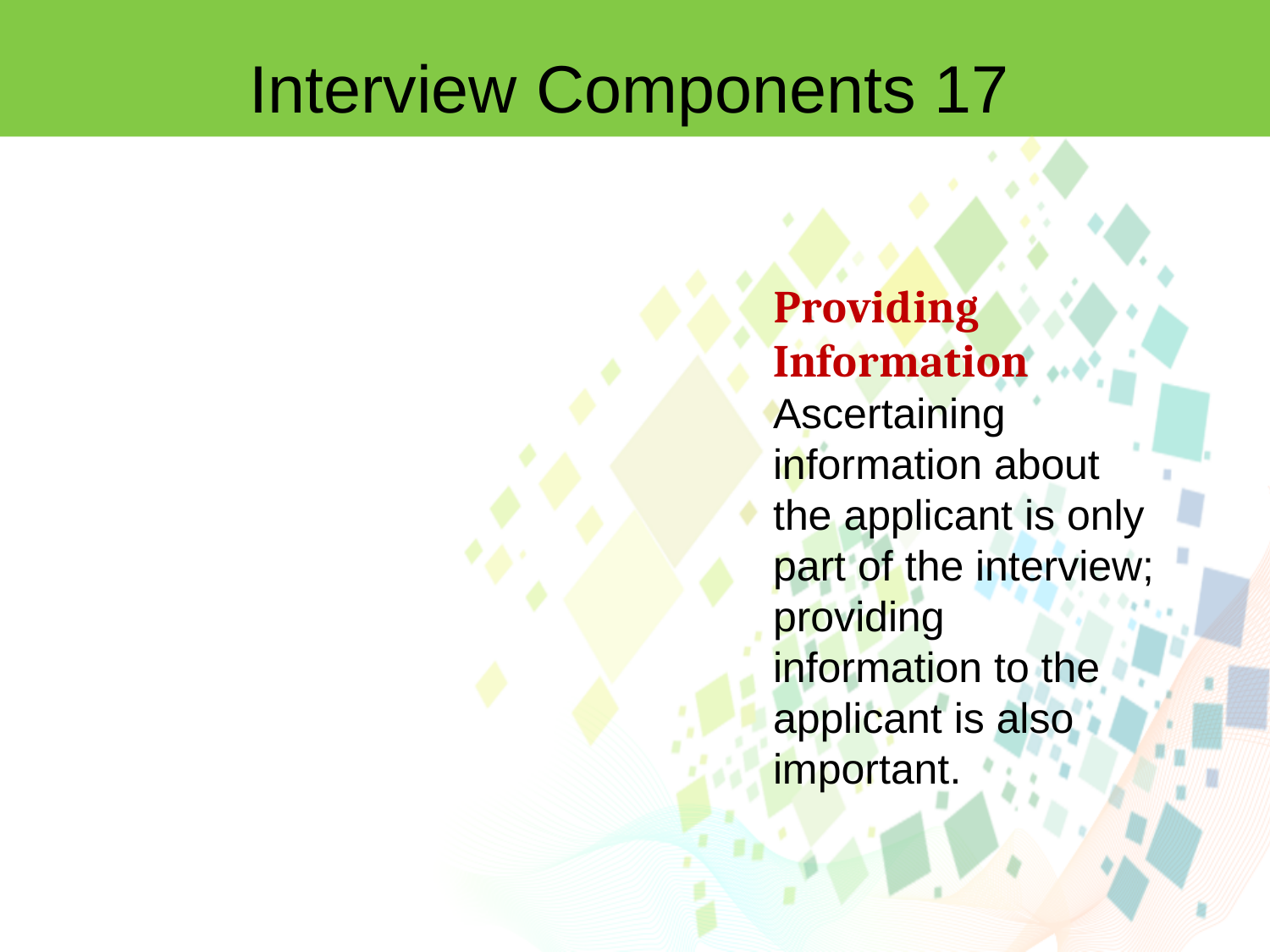

Interview Components 17
Providing Information
Ascertaining information about the applicant is only part of the interview; providing
information to the applicant is also important.